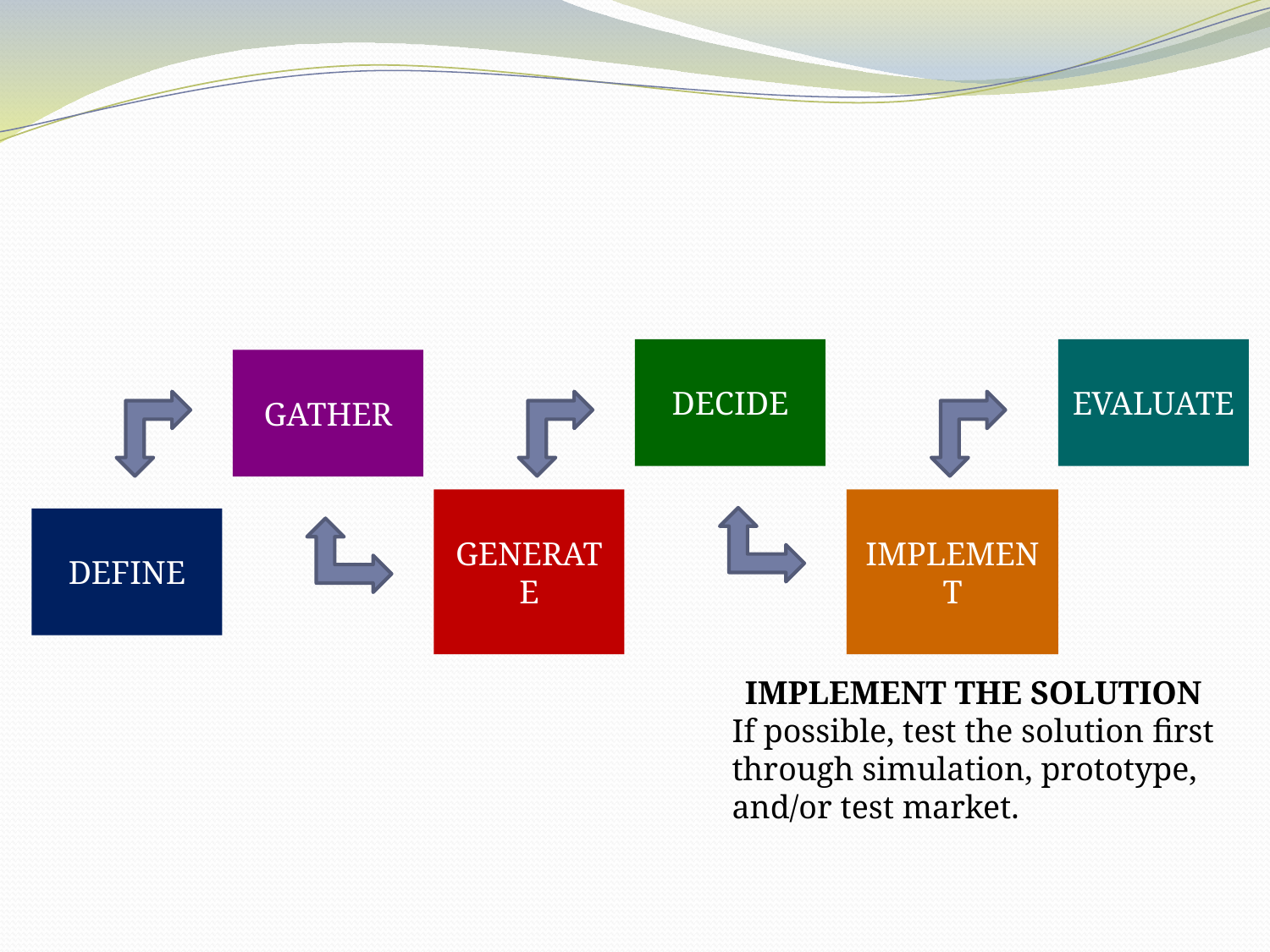

DECIDE

EVALUATE

GATHER

DEFINE

GENERATE

IMPLEMENT

IMPLEMENT THE SOLUTION
If possible, test the solution first through simulation, prototype,
and/or test market.